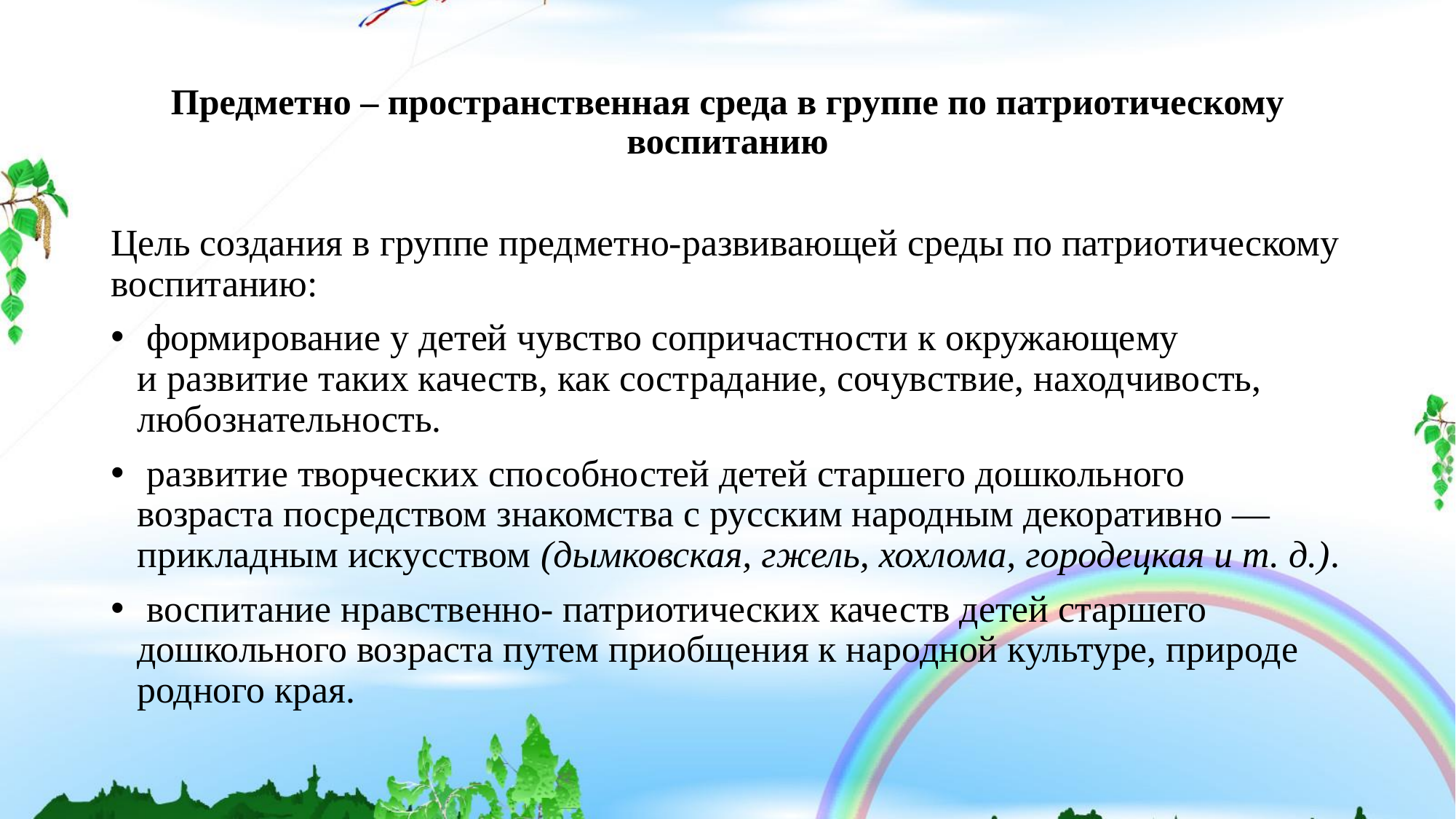

# Предметно – пространственная среда в группе по патриотическому воспитанию
Цель создания в группе предметно-развивающей среды по патриотическому воспитанию:
 формирование у детей чувство сопричастности к окружающему и развитие таких качеств, как сострадание, сочувствие, находчивость, любознательность.
 развитие творческих способностей детей старшего дошкольного возраста посредством знакомства с русским народным декоративно — прикладным искусством (дымковская, гжель, хохлома, городецкая и т. д.).
 воспитание нравственно- патриотических качеств детей старшего дошкольного возраста путем приобщения к народной культуре, природе родного края.